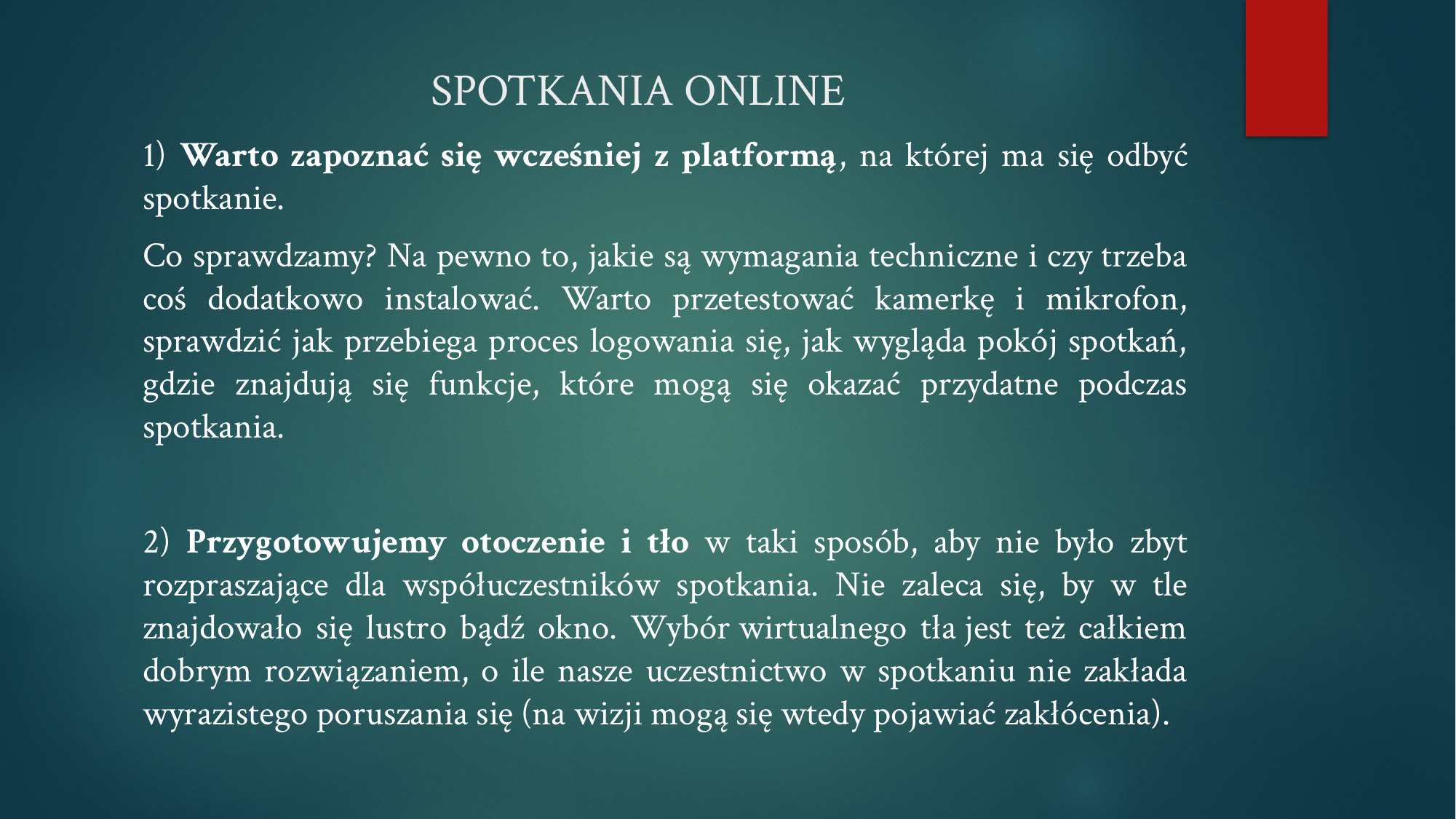

# SPOTKANIA ONLINE
1) Warto zapoznać się wcześniej z platformą, na której ma się odbyć spotkanie.
Co sprawdzamy? Na pewno to, jakie są wymagania techniczne i czy trzeba coś dodatkowo instalować. Warto przetestować kamerkę i mikrofon, sprawdzić jak przebiega proces logowania się, jak wygląda pokój spotkań, gdzie znajdują się funkcje, które mogą się okazać przydatne podczas spotkania.

2) Przygotowujemy otoczenie i tło w taki sposób, aby nie było zbyt rozpraszające dla współuczestników spotkania. Nie zaleca się, by w tle znajdowało się lustro bądź okno. Wybór wirtualnego tła jest też całkiem dobrym rozwiązaniem, o ile nasze uczestnictwo w spotkaniu nie zakłada wyrazistego poruszania się (na wizji mogą się wtedy pojawiać zakłócenia).